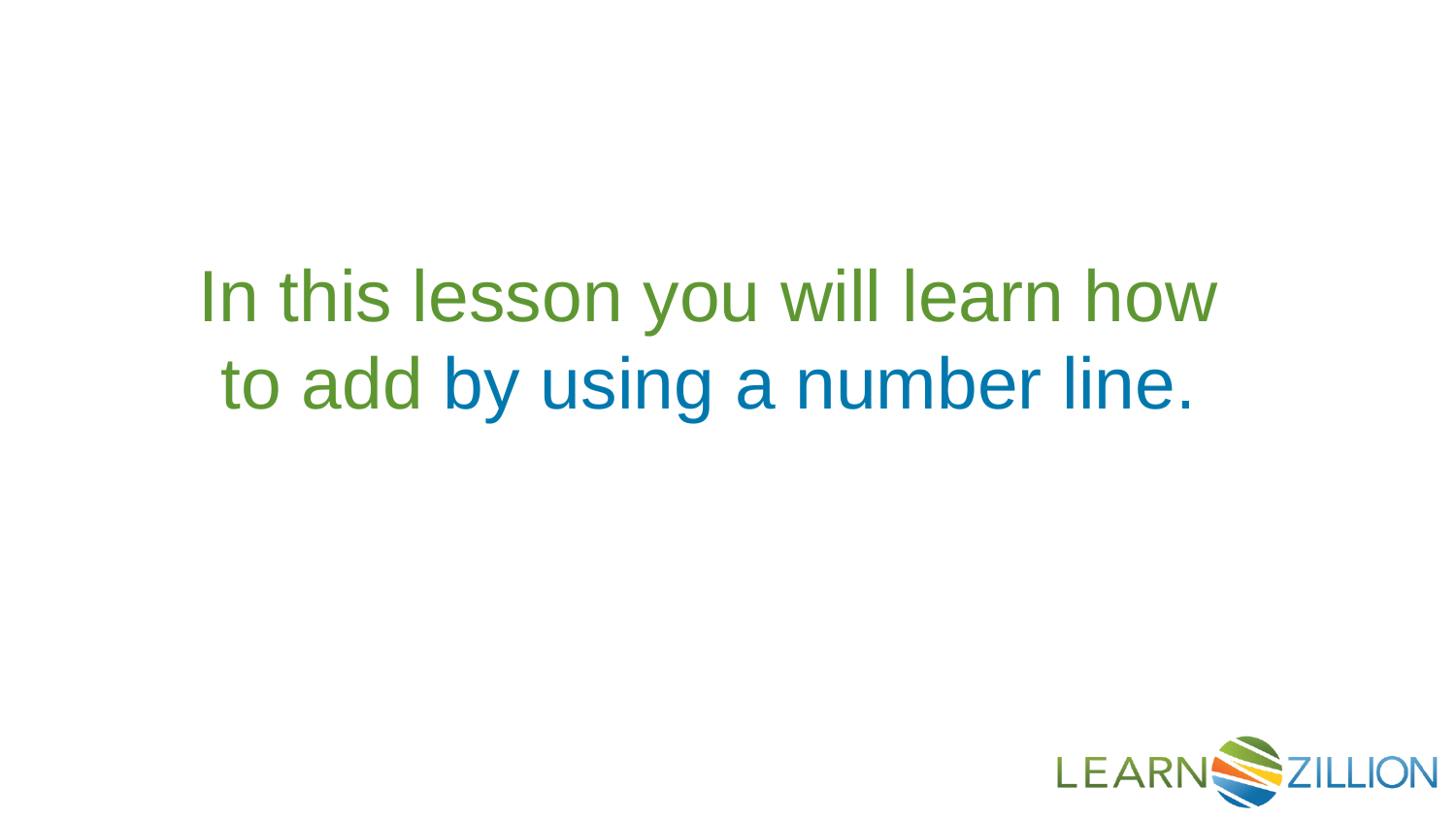

In this lesson you will learn how to add by using a number line.